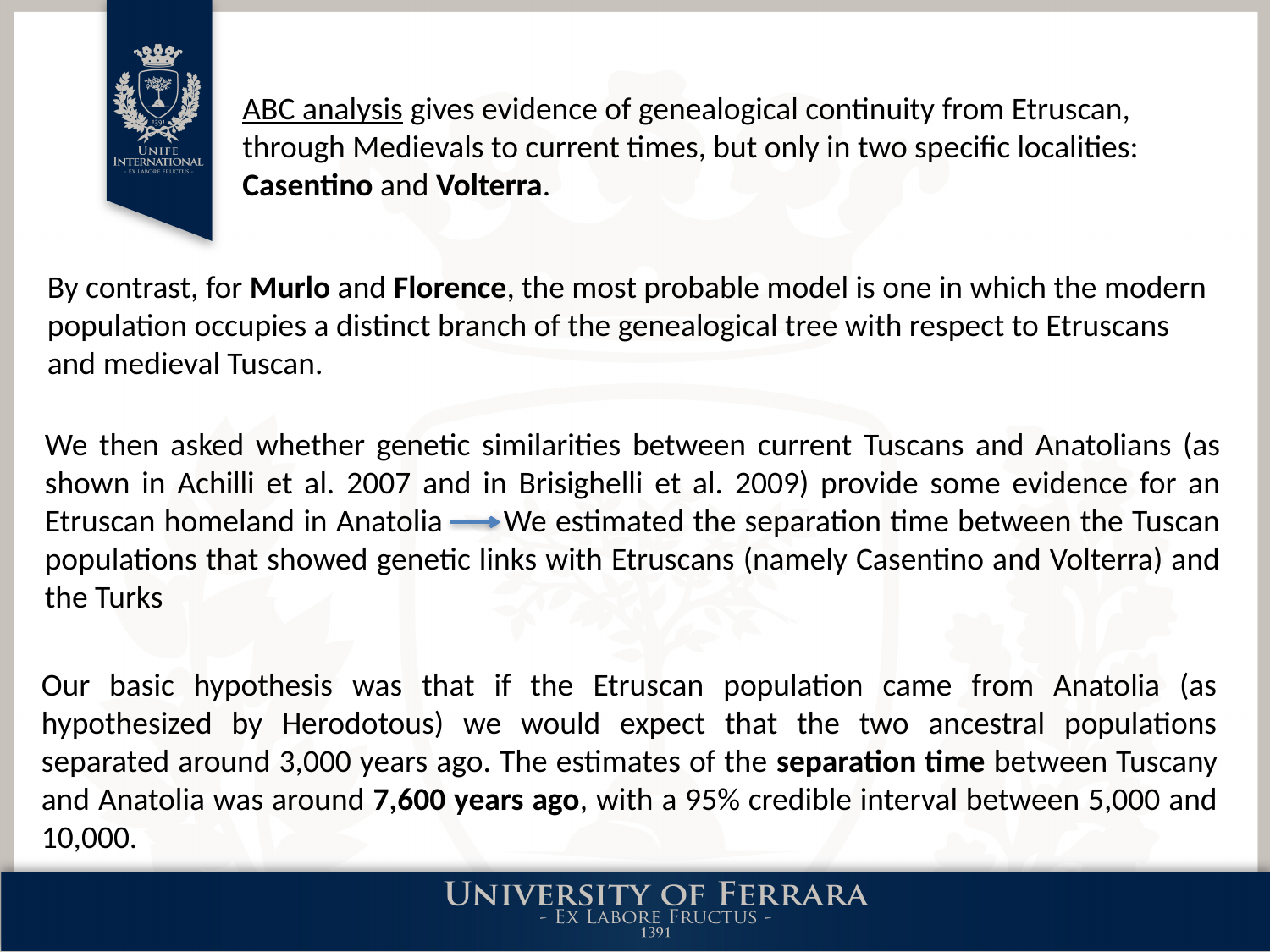

ABC analysis gives evidence of genealogical continuity from Etruscan, through Medievals to current times, but only in two specific localities: Casentino and Volterra.
By contrast, for Murlo and Florence, the most probable model is one in which the modern population occupies a distinct branch of the genealogical tree with respect to Etruscans and medieval Tuscan.
We then asked whether genetic similarities between current Tuscans and Anatolians (as shown in Achilli et al. 2007 and in Brisighelli et al. 2009) provide some evidence for an Etruscan homeland in Anatolia       We estimated the separation time between the Tuscan populations that showed genetic links with Etruscans (namely Casentino and Volterra) and the Turks
Our basic hypothesis was that if the Etruscan population came from Anatolia (as hypothesized by Herodotous) we would expect that the two ancestral populations separated around 3,000 years ago. The estimates of the separation time between Tuscany and Anatolia was around 7,600 years ago, with a 95% credible interval between 5,000 and 10,000.